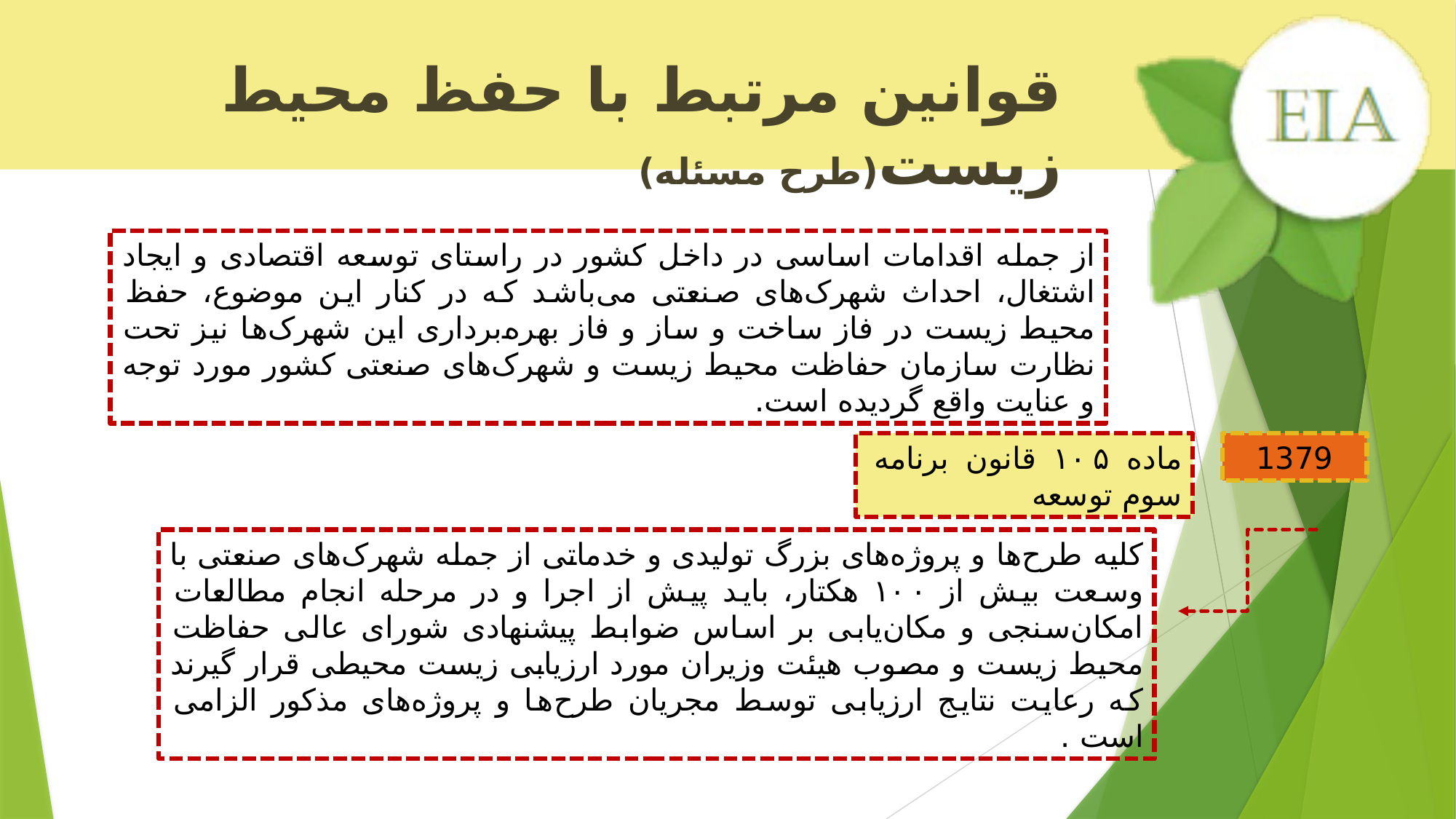

قوانین مرتبط با حفظ محیط زیست(طرح مسئله)
از جمله اقدامات اساسی در داخل کشور در راستای توسعه اقتصادی و ایجاد اشتغال، احداث شهرک‌های صنعتی می‌باشد که در کنار این موضوع، حفظ محیط زیست در فاز ساخت و ساز و فاز بهره‌برداری این شهرک‌ها نیز تحت نظارت سازمان حفاظت محیط زیست و شهرک‌های صنعتی کشور مورد توجه و عنایت واقع گردیده است.
ماده ۱۰۵ قانون برنامه سوم توسعه
1379
کلیه طرح‌ها و پروژه‌های بزرگ تولیدی و خدماتی از جمله شهرک‌های صنعتی با وسعت بیش از ۱۰۰ هکتار، باید پیش از اجرا و در مرحله انجام مطالعات امکان‌سنجی و مکان‌یابی بر اساس ضوابط پیشنهادی شورای عالی حفاظت محیط زیست و مصوب هیئت وزیران مورد ارزیابی زیست محیطی قرار گیرند که رعایت نتایج ارزیابی توسط مجریان طرح‌ها و پروژه‌های مذکور الزامی است .